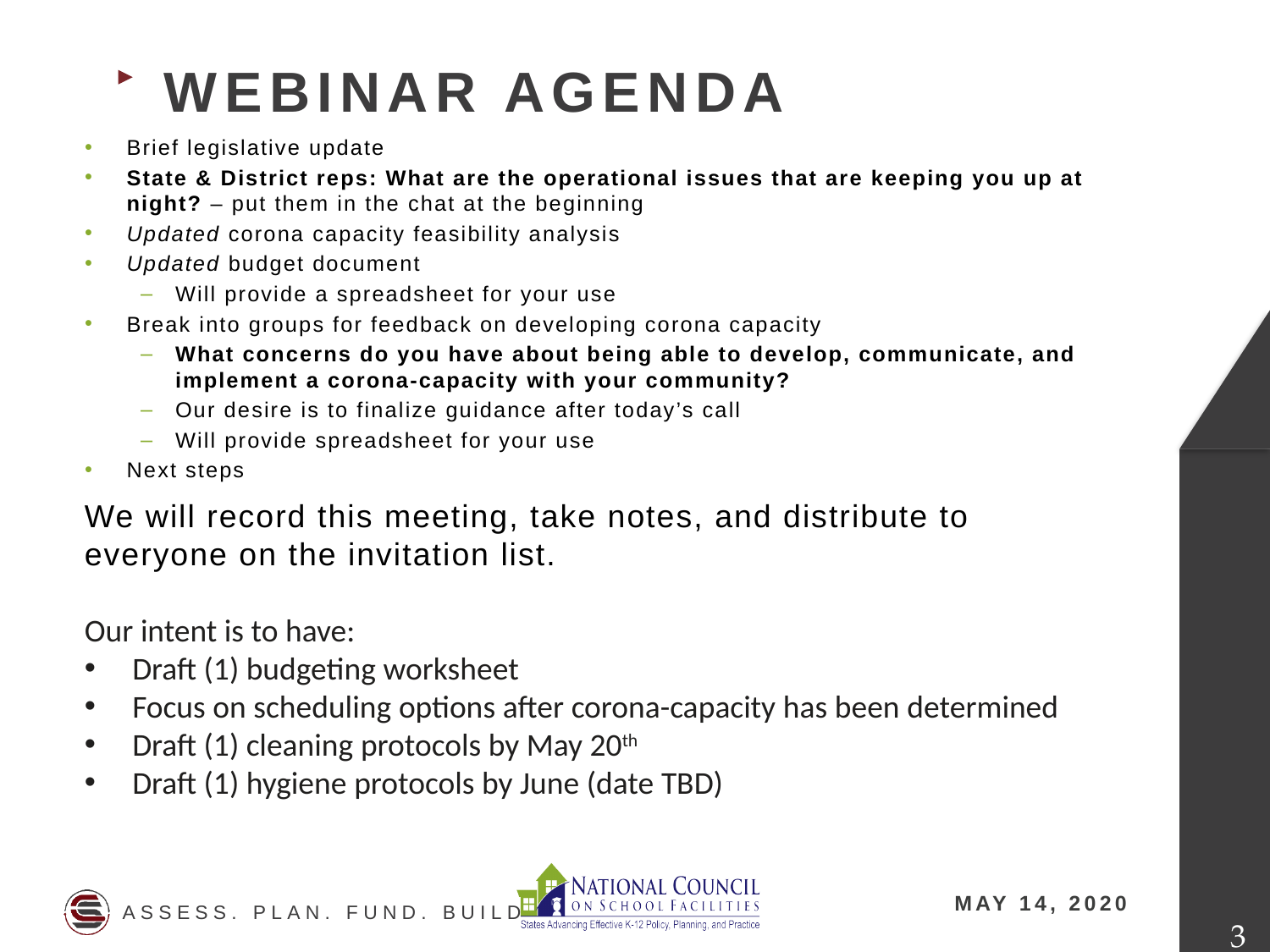

Webinar agenda

Brief legislative update
State & District reps: What are the operational issues that are keeping you up at night? – put them in the chat at the beginning
Updated corona capacity feasibility analysis
Updated budget document
Will provide a spreadsheet for your use
Break into groups for feedback on developing corona capacity
What concerns do you have about being able to develop, communicate, and implement a corona-capacity with your community?
Our desire is to finalize guidance after today’s call
Will provide spreadsheet for your use
Next steps
We will record this meeting, take notes, and distribute to everyone on the invitation list.

Our intent is to have:
Draft (1) budgeting worksheet
Focus on scheduling options after corona-capacity has been determined
Draft (1) cleaning protocols by May 20th
Draft (1) hygiene protocols by June (date TBD)

May 14, 2020

3